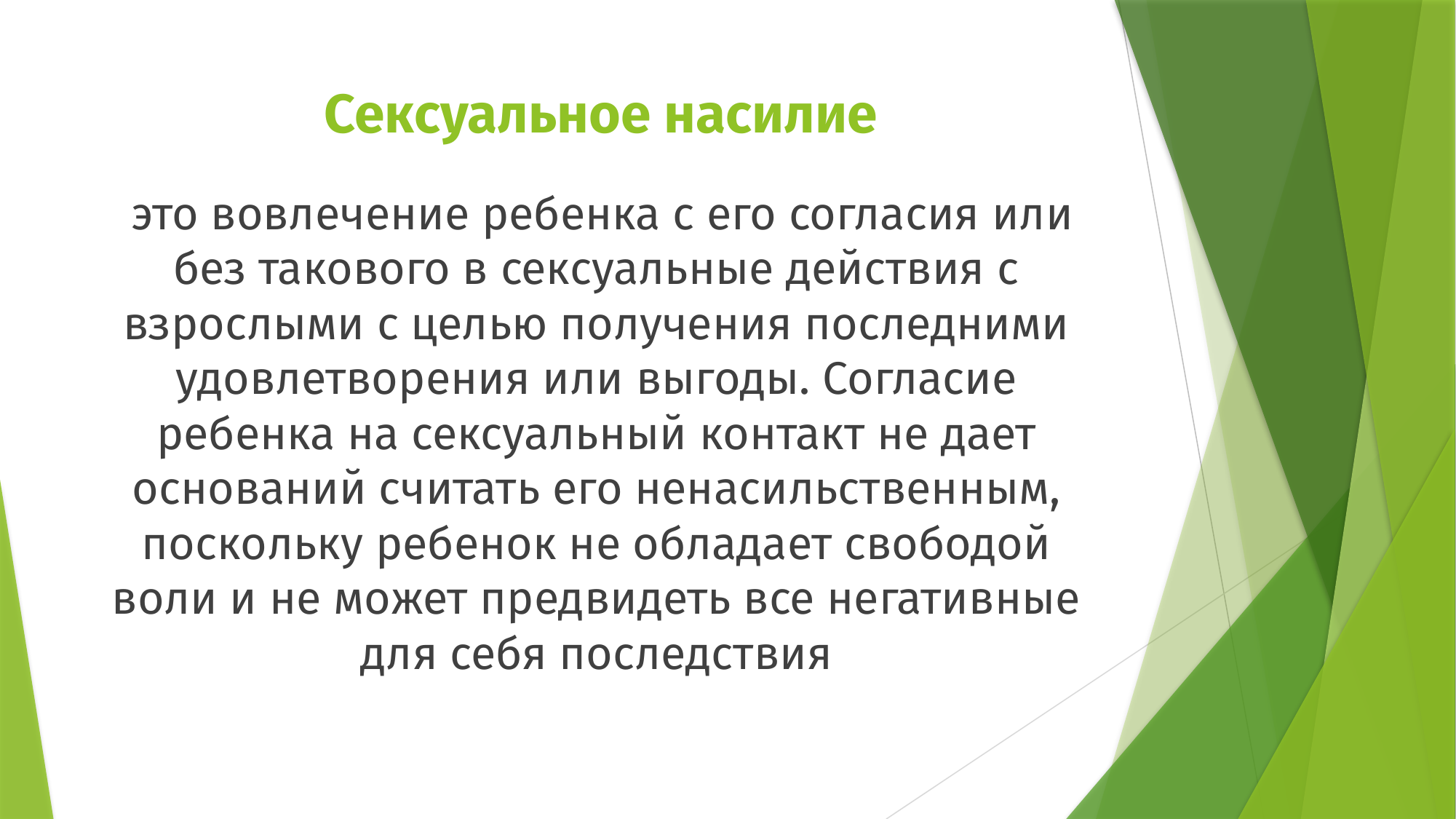

# Сексуальное насилие
 это вовлечение ребенка с его согласия или без такового в сексуальные действия с взрослыми с целью получения последними удовлетворения или выгоды. Согласие ребенка на сексуальный контакт не дает оснований считать его ненасильственным, поскольку ребенок не обладает свободой воли и не может предвидеть все негативные для себя последствия